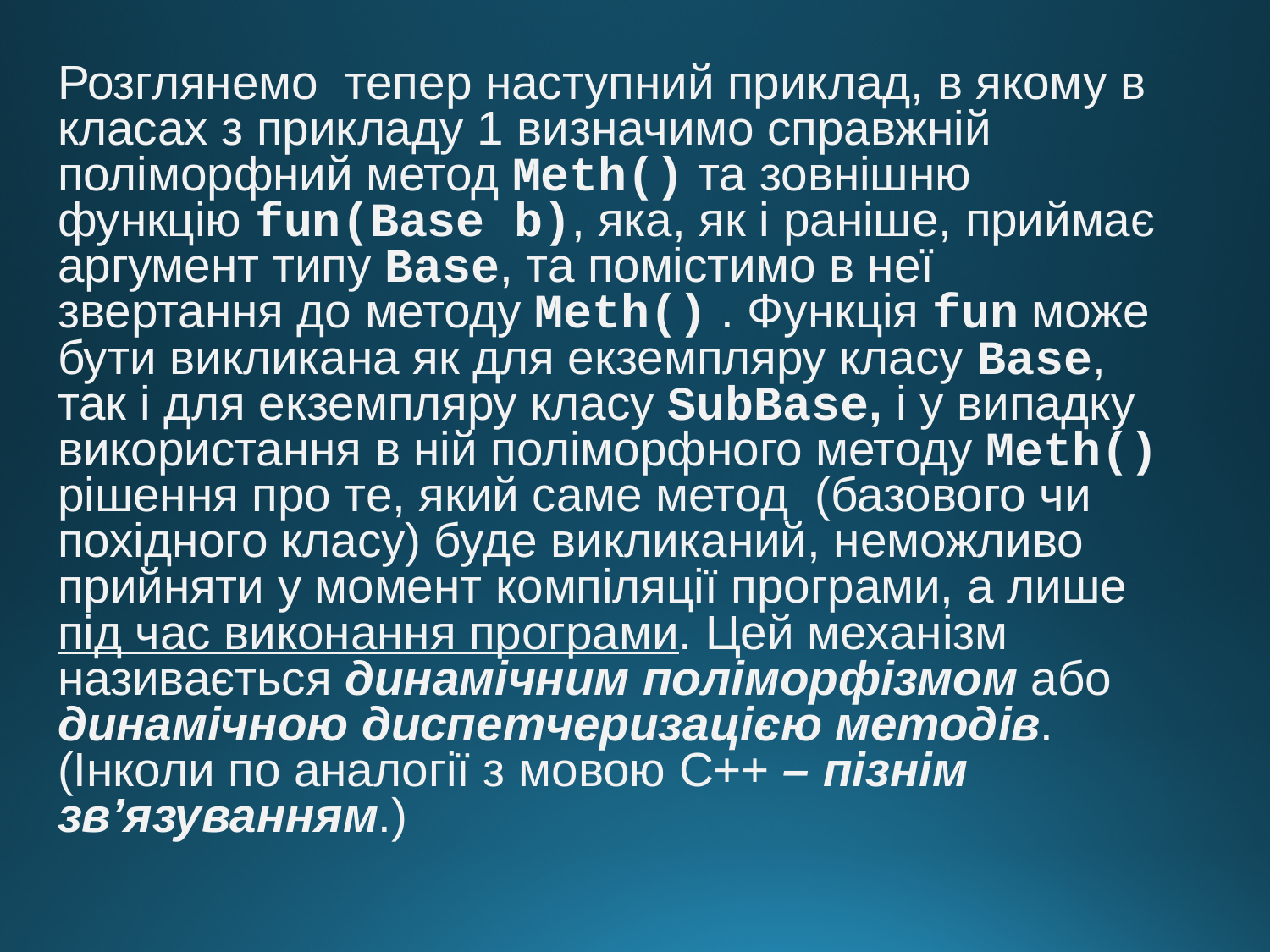

Розглянемо  тепер наступний приклад, в якому в класах з прикладу 1 визначимо справжній поліморфний метод Meth() та зовнішню функцію fun(Base b), яка, як і раніше, приймає аргумент типу Base, та помістимо в неї звертання до методу Meth() . Функція fun може бути викликана як для екземпляру класу Base, так і для екземпляру класу SubBase, і у випадку використання в ній поліморфного методу Meth() рішення про те, який саме метод  (базового чи похідного класу) буде викликаний, неможливо прийняти у момент компіляції програми, а лише під час виконання програми. Цей механізм називається динамічним поліморфізмом або динамічною диспетчеризацією методів. (Інколи по аналогії з мовою С++ – пізнім зв’язуванням.)